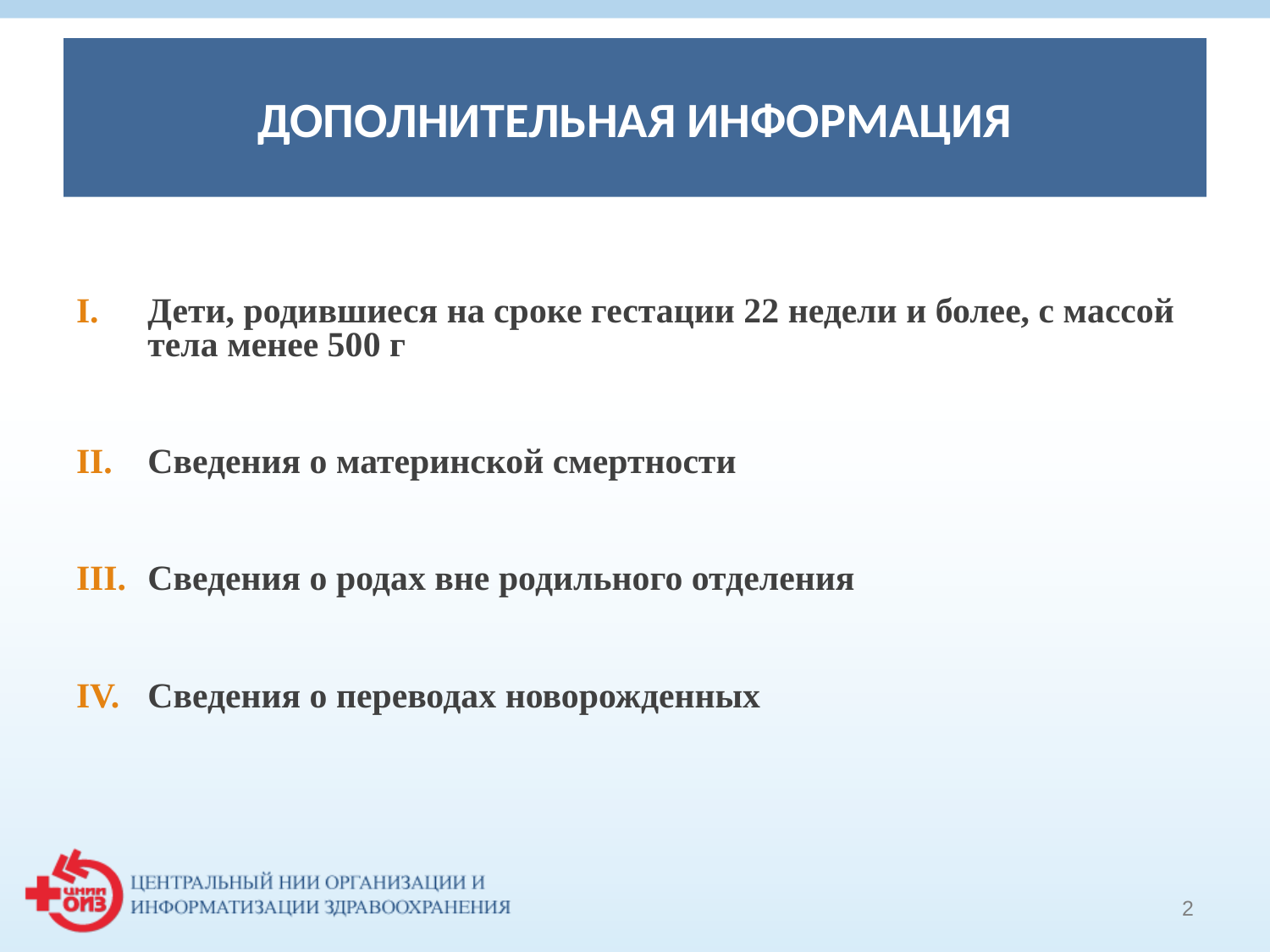

# ДОПОЛНИТЕЛЬНАЯ ИНФОРМАЦИЯ

Дети, родившиеся на сроке гестации 22 недели и более, с массой тела менее 500 г

Сведения о материнской смертности

Сведения о родах вне родильного отделения

Сведения о переводах новорожденных

2